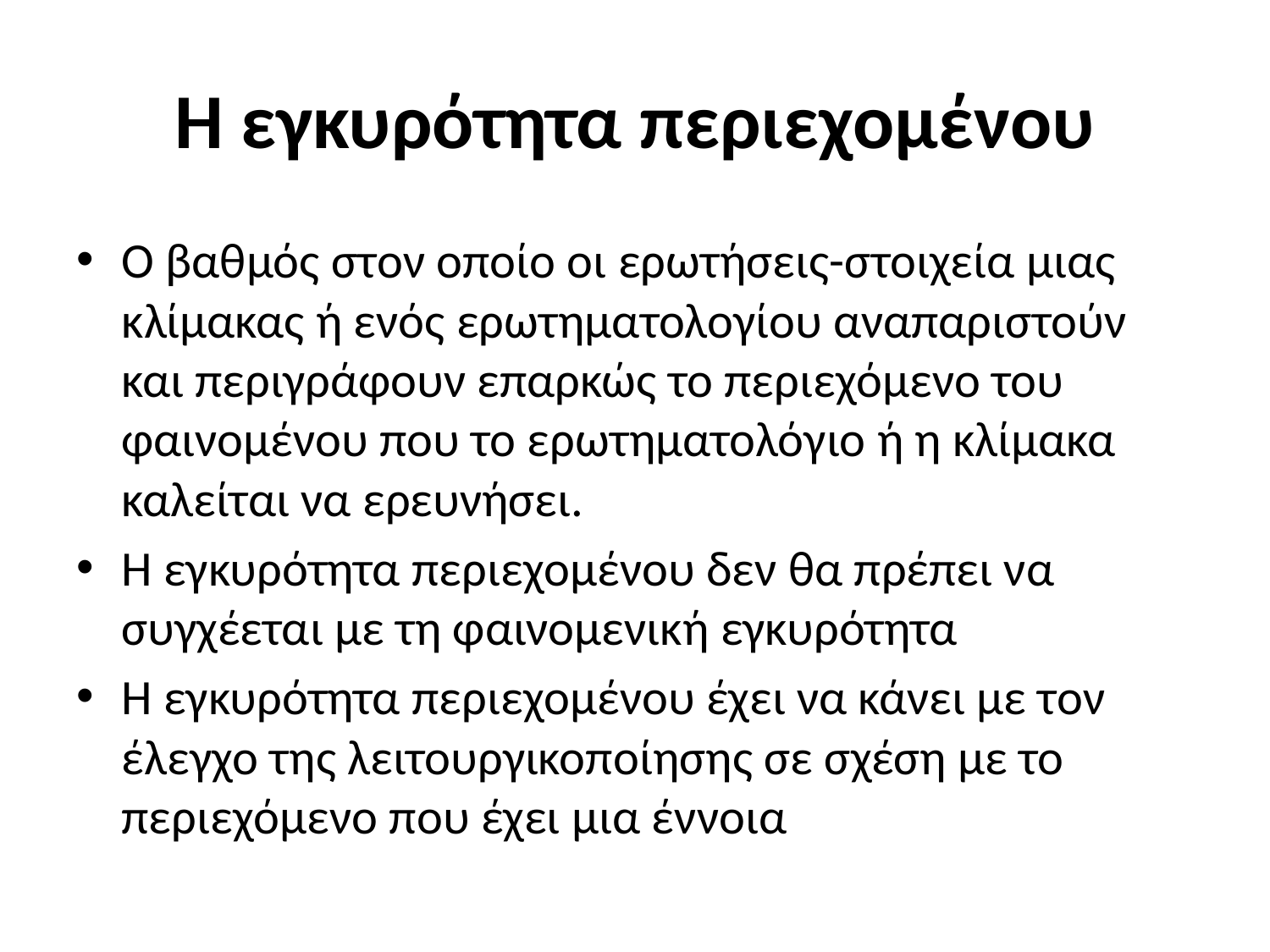

# Η εγκυρότητα περιεχομένου
Ο βαθμός στον οποίο οι ερωτήσεις-στοιχεία μιας κλίμακας ή ενός ερωτηματολογίου αναπαριστούν και περιγράφουν επαρκώς το περιεχόμενο του φαινομένου που το ερωτηματολόγιο ή η κλίμακα καλείται να ερευνήσει.
Η εγκυρότητα περιεχομένου δεν θα πρέπει να συγχέεται με τη φαινομενική εγκυρότητα
Η εγκυρότητα περιεχομένου έχει να κάνει με τον έλεγχο της λειτουργικοποίησης σε σχέση με το περιεχόμενο που έχει μια έννοια